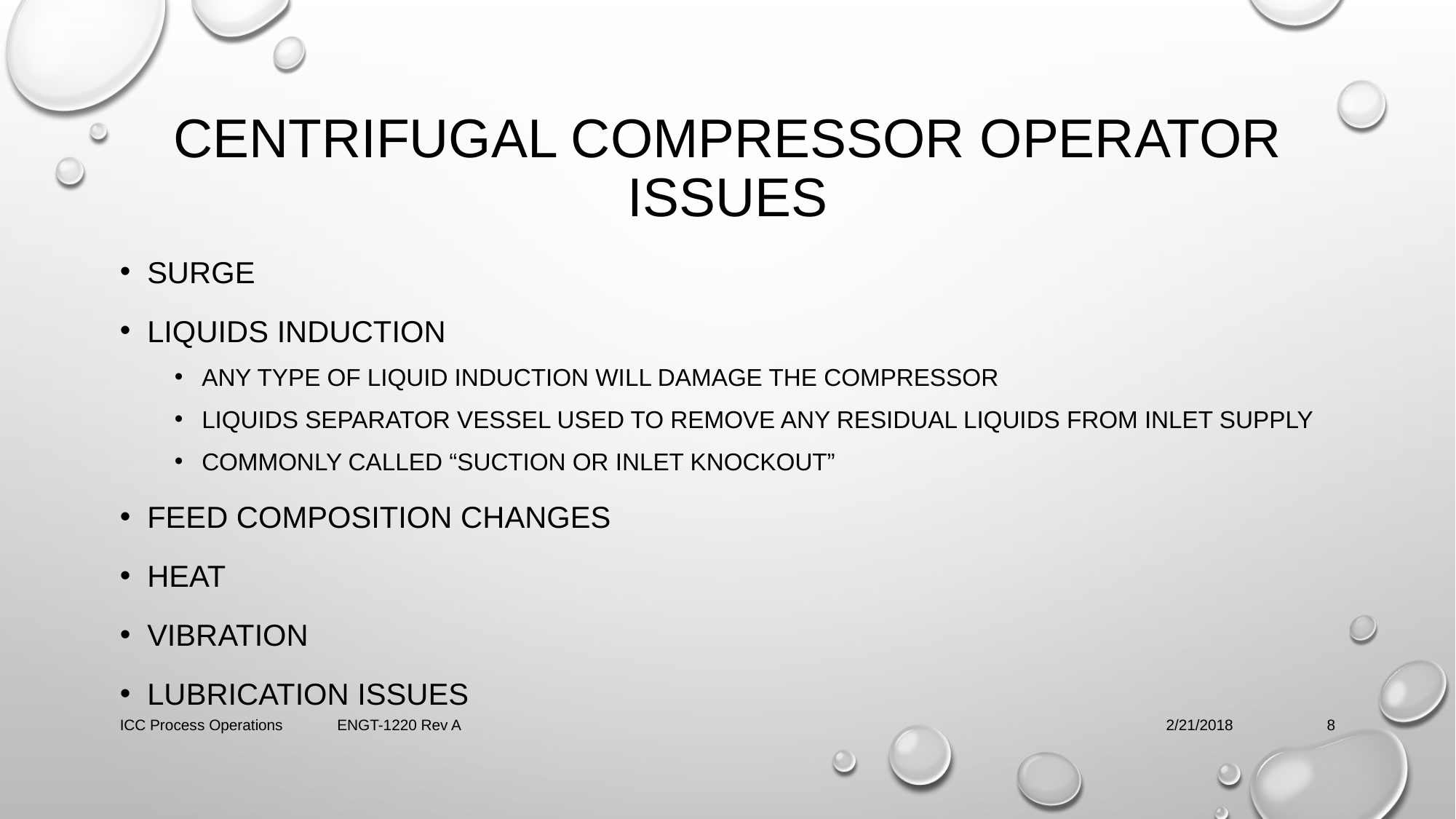

# centrifugal Compressor operator issues
Surge
Liquids induction
Any type of liquid induction will damage the compressor
Liquids separator vessel used to remove any residual liquids from inlet supply
Commonly called “suction or inlet knockout”
Feed composition changes
Heat
Vibration
Lubrication issues

ICC Process Operations             ENGT-1220 Rev A
2/21/2018
8